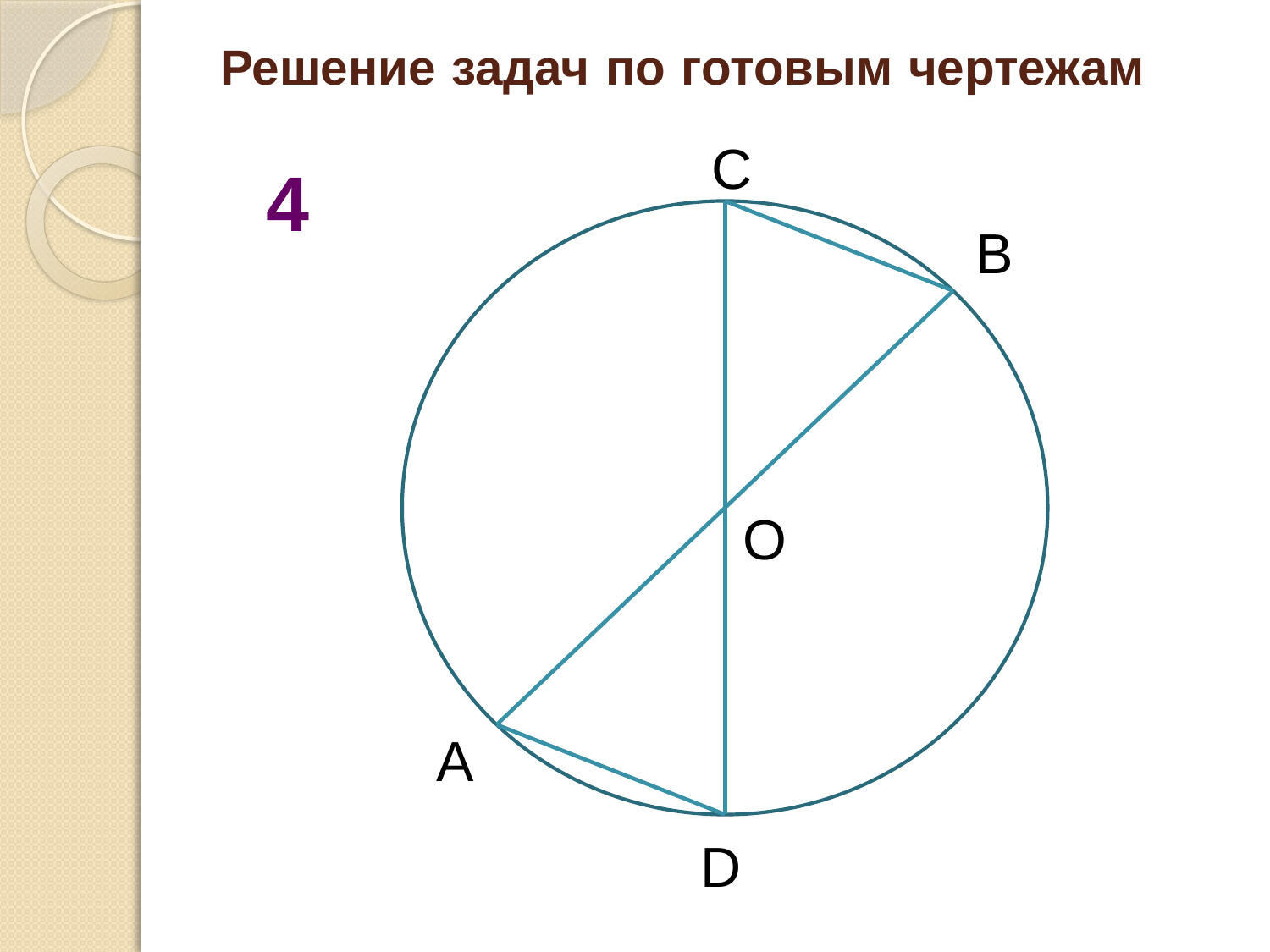

# Решение задач по готовым чертежам
С
4

В
О
А
D